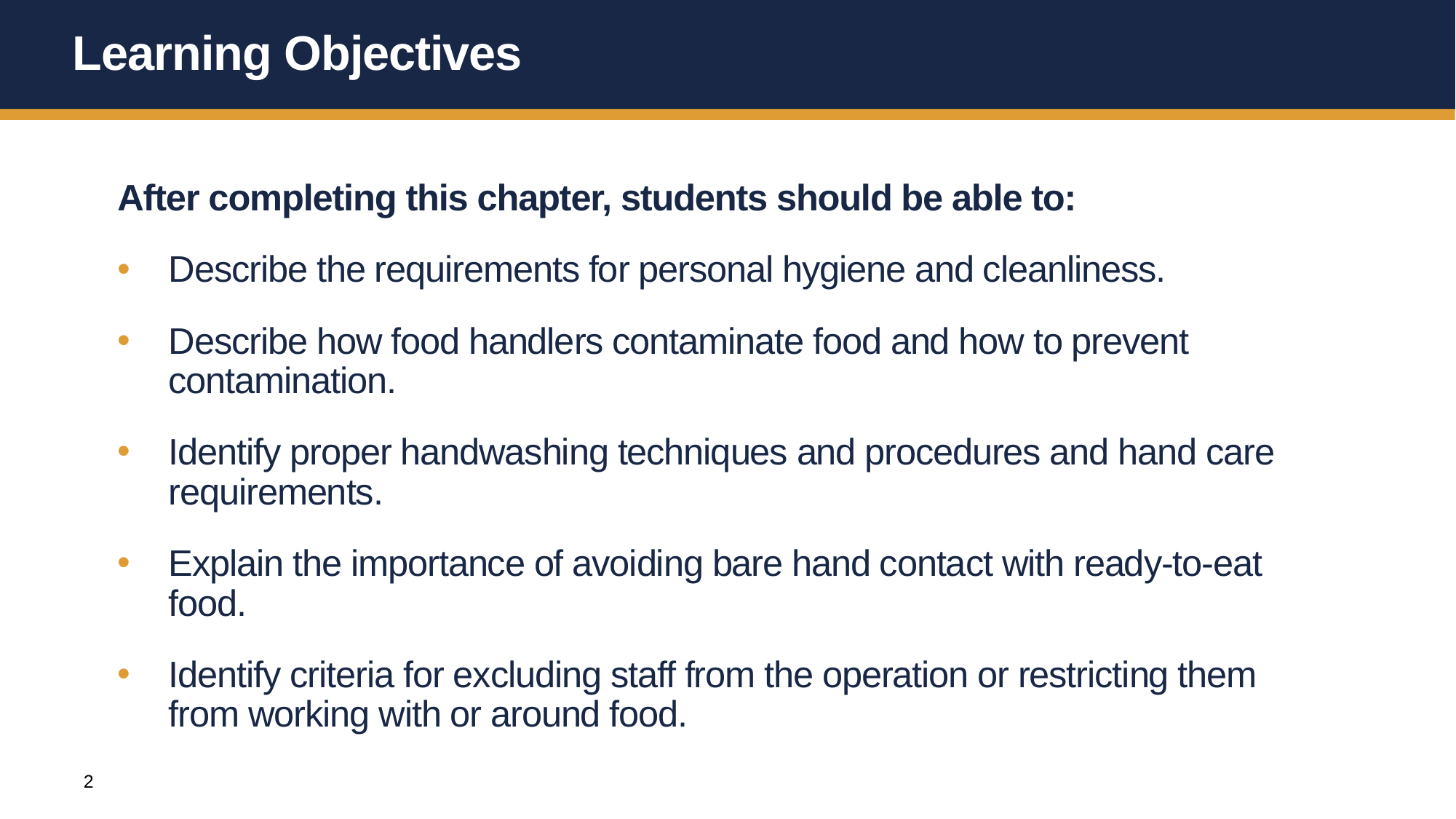

# Learning Objectives
After completing this chapter, students should be able to:
Describe the requirements for personal hygiene and cleanliness.
Describe how food handlers contaminate food and how to prevent contamination.
Identify proper handwashing techniques and procedures and hand care requirements.
Explain the importance of avoiding bare hand contact with ready-to-eat food.
Identify criteria for excluding staff from the operation or restricting them from working with or around food.
2